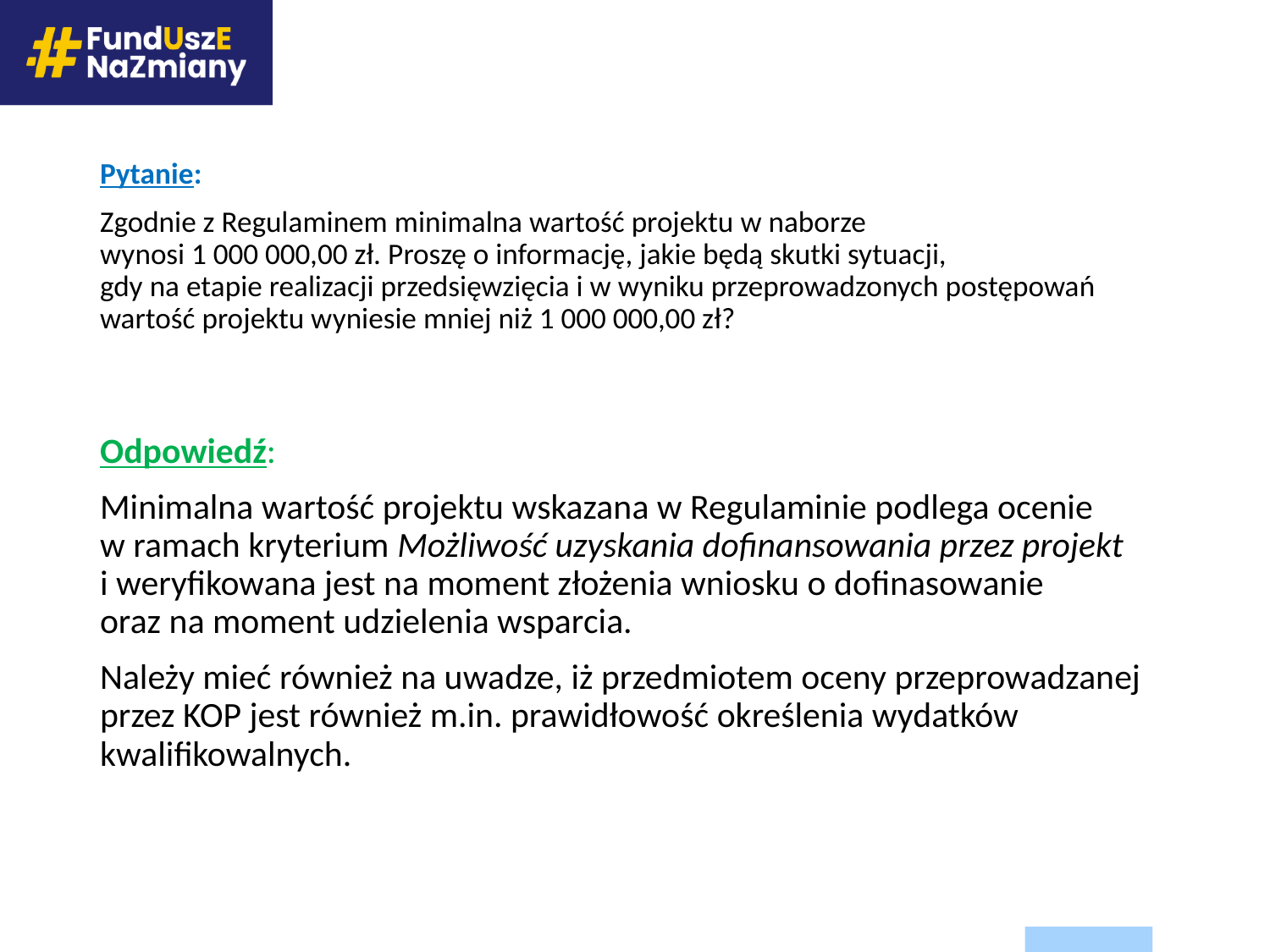

# Pytanie: aa Zgodnie z Regulaminem minimalna wartość projektu w naborze wynosi 1 000 000,00 zł. Proszę o informację, jakie będą skutki sytuacji, gdy na etapie realizacji przedsięwzięcia i w wyniku przeprowadzonych postępowań wartość projektu wyniesie mniej niż 1 000 000,00 zł?
Odpowiedź:
Minimalna wartość projektu wskazana w Regulaminie podlega ocenie
w ramach kryterium Możliwość uzyskania dofinansowania przez projekt
i weryfikowana jest na moment złożenia wniosku o dofinasowanie
oraz na moment udzielenia wsparcia.
Należy mieć również na uwadze, iż przedmiotem oceny przeprowadzanej przez KOP jest również m.in. prawidłowość określenia wydatków kwalifikowalnych.